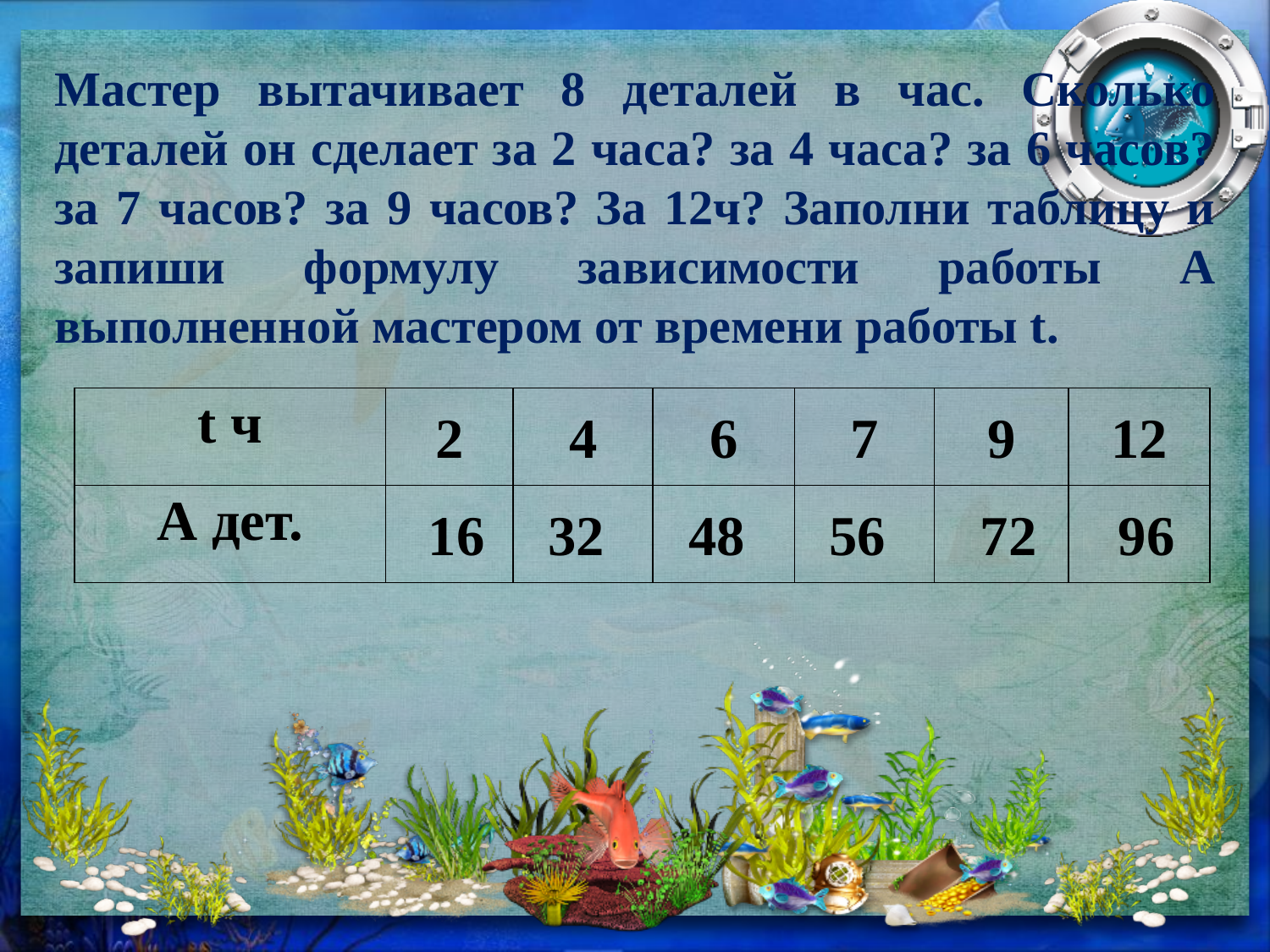

Мастер вытачивает 8 деталей в час. Сколько деталей он сделает за 2 часа? за 4 часа? за 6 часов? за 7 часов? за 9 часов? За 12ч? Заполни таблицу и запиши формулу зависимости работы А выполненной мастером от времени работы t.

#
| t ч | 2 | 4 | 6 | 7 | 9 | 12 |
| --- | --- | --- | --- | --- | --- | --- |
| A дет. | 16 | 32 | 48 | 56 | 72 | 96 |